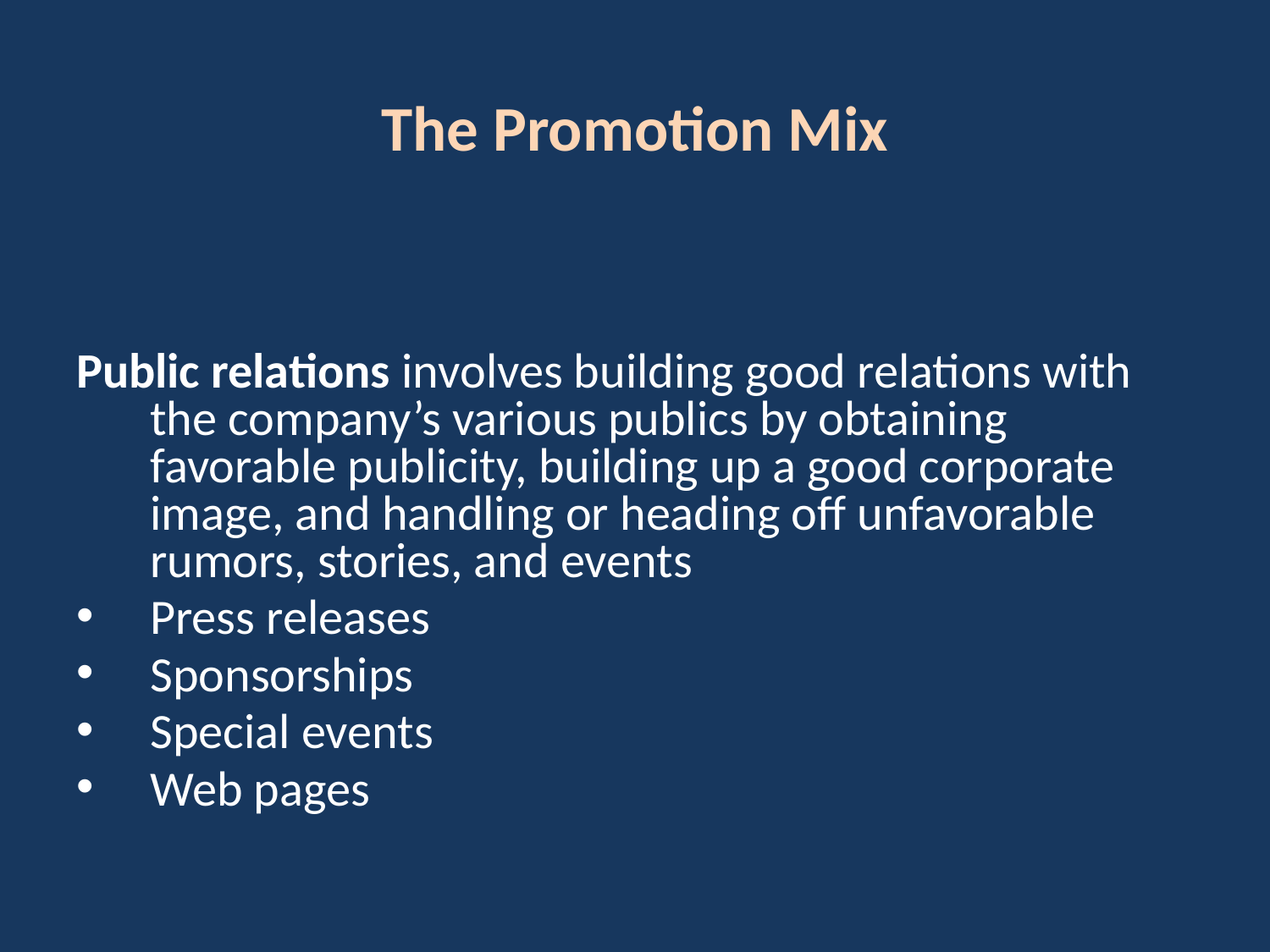

# The Promotion Mix

Public relations involves building good relations with the company’s various publics by obtaining favorable publicity, building up a good corporate image, and handling or heading off unfavorable rumors, stories, and events
Press releases
Sponsorships
Special events
Web pages